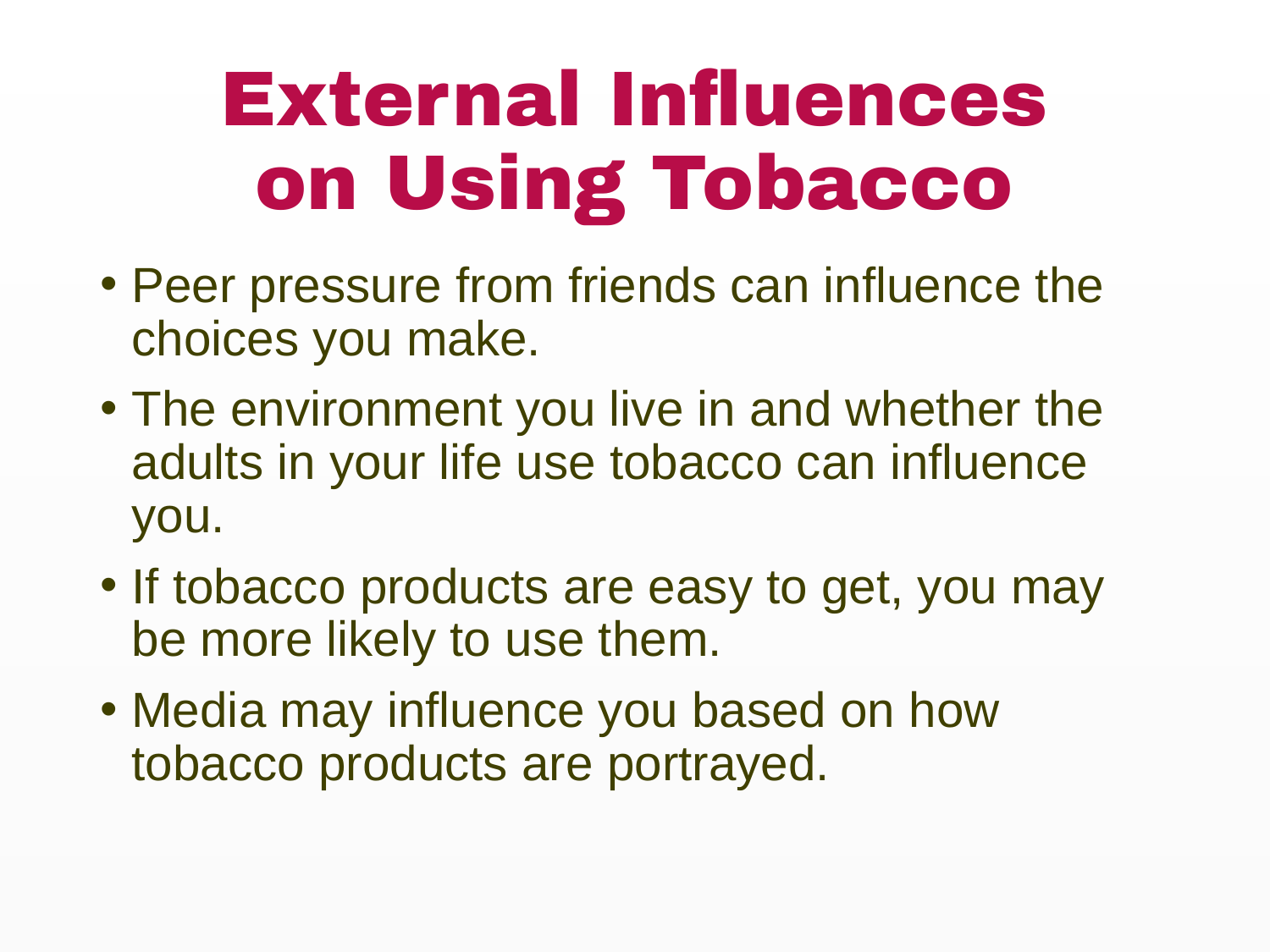

# External Influences on Using Tobacco
Peer pressure from friends can influence the choices you make.
The environment you live in and whether the adults in your life use tobacco can influence you.
If tobacco products are easy to get, you may be more likely to use them.
Media may influence you based on how tobacco products are portrayed.